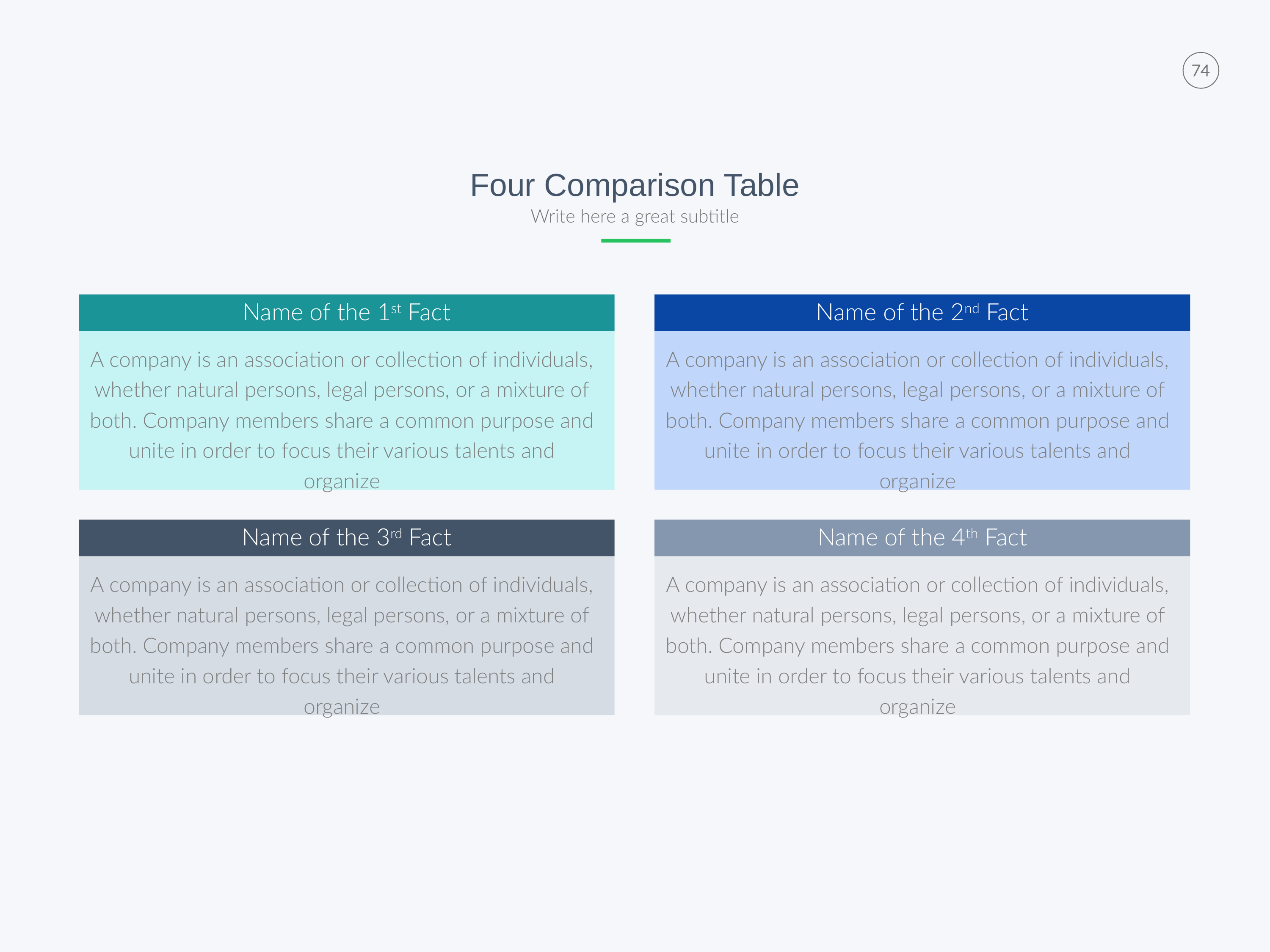

Four Comparison Table
Write here a great subtitle

Name of the 1st Fact
Name of the 2nd Fact
A company is an association or collection of individuals, whether natural persons, legal persons, or a mixture of both. Company members share a common purpose and unite in order to focus their various talents and organize
A company is an association or collection of individuals, whether natural persons, legal persons, or a mixture of both. Company members share a common purpose and unite in order to focus their various talents and organize
Name of the 3rd Fact
Name of the 4th Fact
A company is an association or collection of individuals, whether natural persons, legal persons, or a mixture of both. Company members share a common purpose and unite in order to focus their various talents and organize
A company is an association or collection of individuals, whether natural persons, legal persons, or a mixture of both. Company members share a common purpose and unite in order to focus their various talents and organize